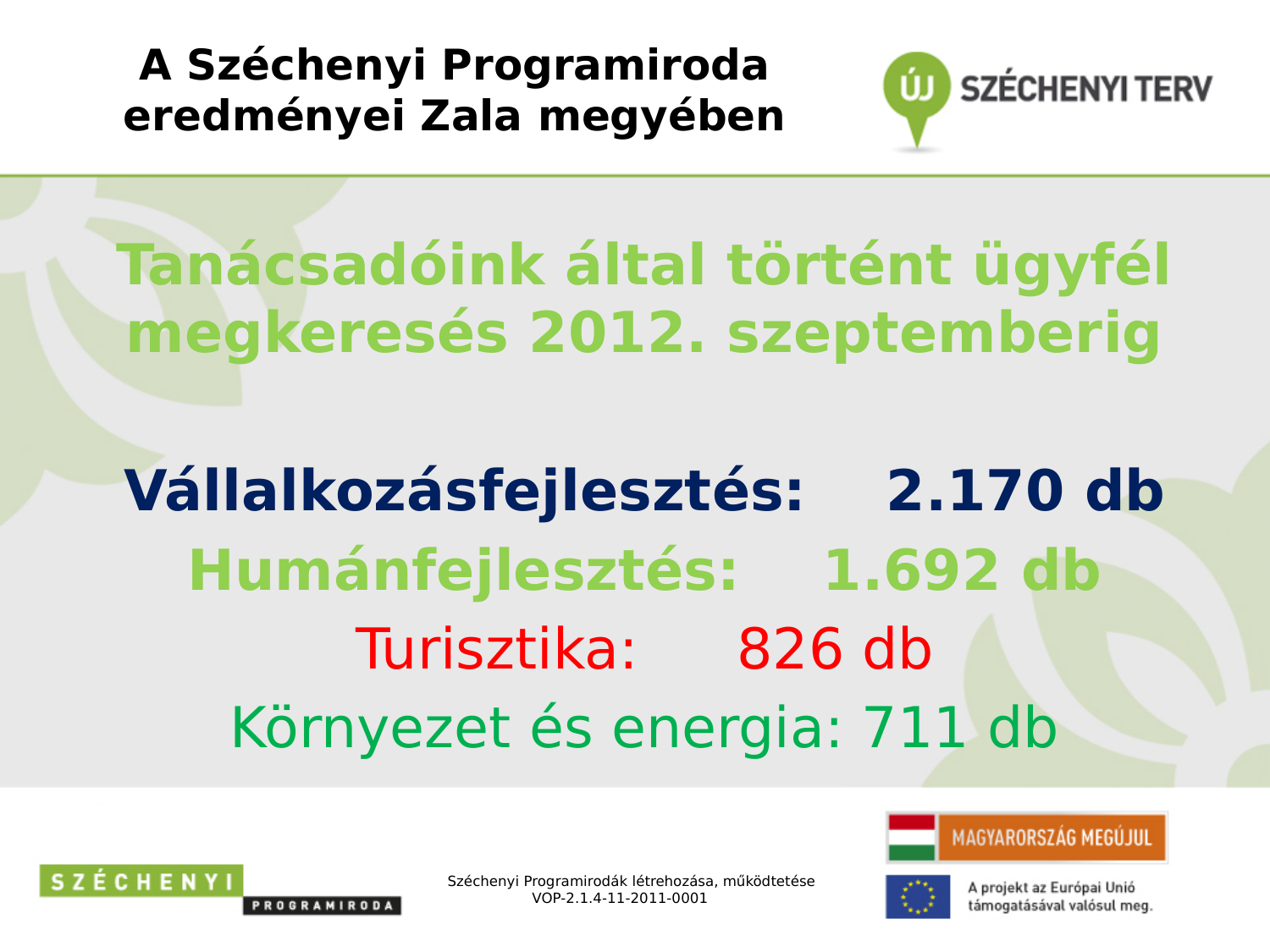

# A Széchenyi Programiroda eredményei Zala megyében
Tanácsadóink által történt ügyfél megkeresés 2012. szeptemberig

Vállalkozásfejlesztés: 	2.170 db
Humánfejlesztés:	1.692 db
Turisztika: 	826 db
Környezet és energia: 711 db
Széchenyi Programirodák létrehozása, működtetése
                   VOP-2.1.4-11-2011-0001